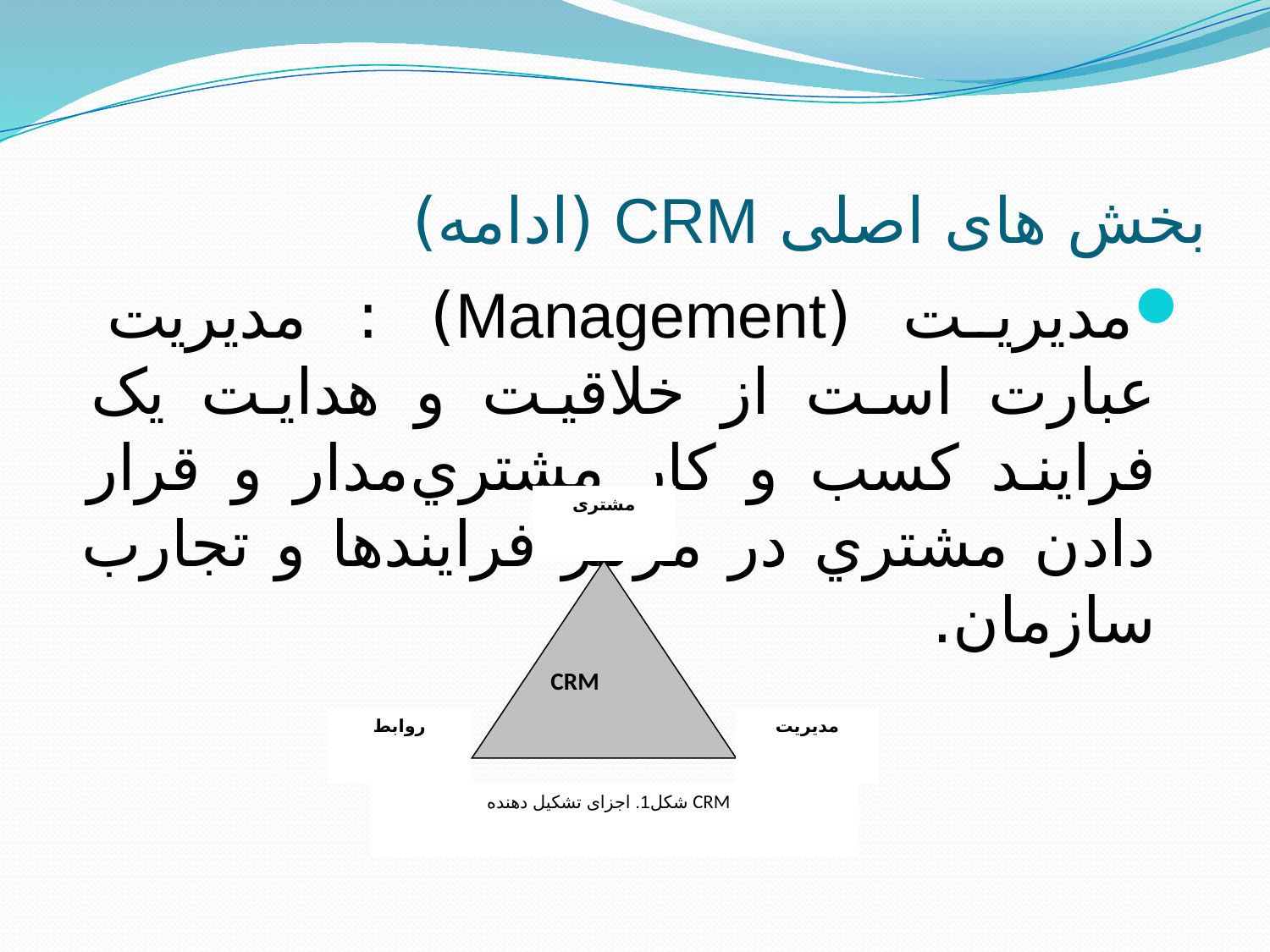

# بخش های اصلی CRM (ادامه)
مديريت (Management) : مديريت عبارت است از خلاقيت و هدايت يک فرايند کسب و کار مشتري‌مدار و قرار دادن مشتري در مرکز فرايندها و تجارب سازمان.

مشتری

CRM

روابط

مديريت

شکل1. اجزای تشکيل دهنده CRM